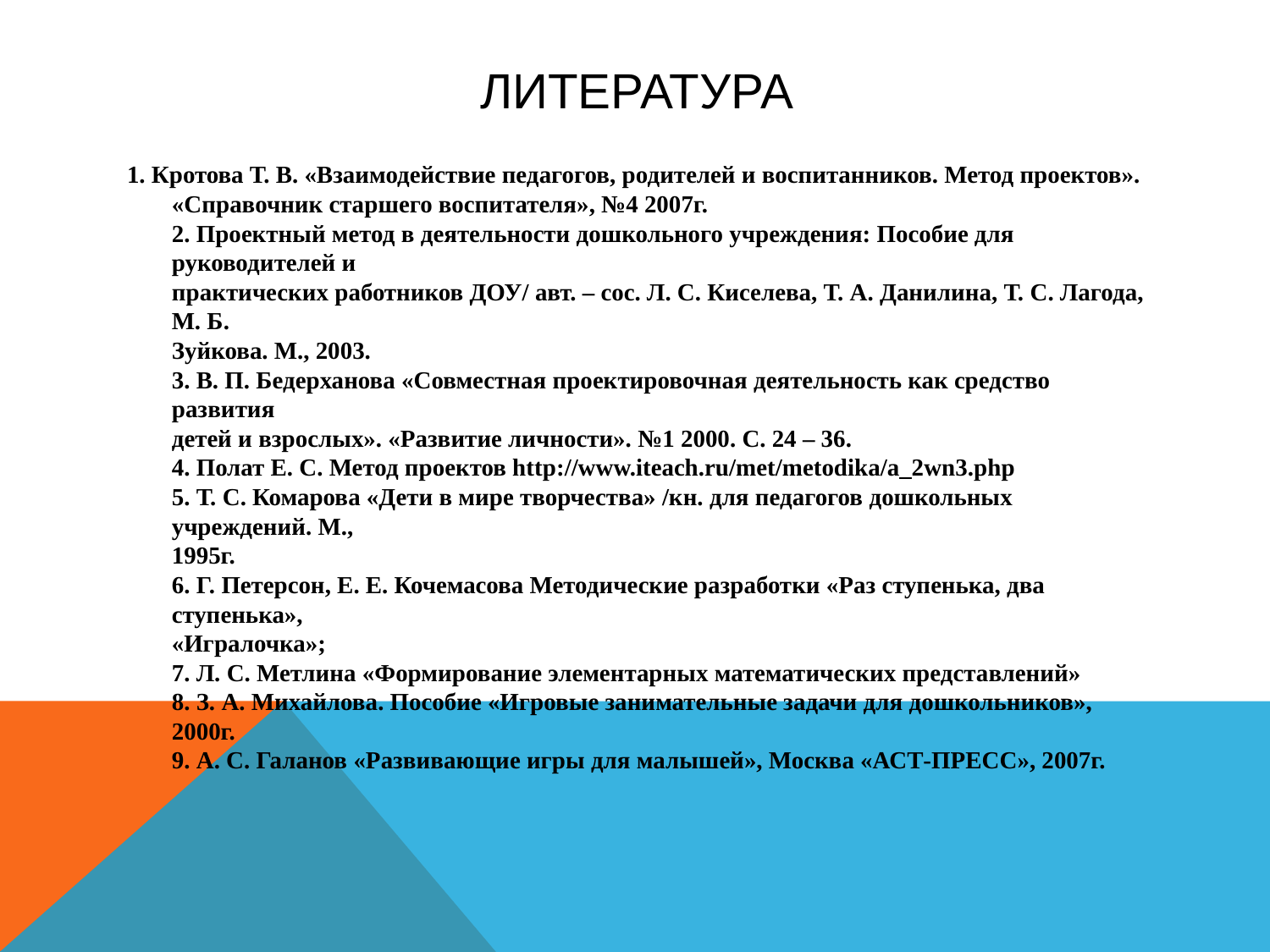

# литература
1. Кротова Т. В. «Взаимодействие педагогов, родителей и воспитанников. Метод проектов».
«Справочник старшего воспитателя», №4 2007г.
2. Проектный метод в деятельности дошкольного учреждения: Пособие для руководителей и
практических работников ДОУ/ авт. – сос. Л. С. Киселева, Т. А. Данилина, Т. С. Лагода, М. Б.
Зуйкова. М., 2003.
3. В. П. Бедерханова «Совместная проектировочная деятельность как средство развития
детей и взрослых». «Развитие личности». №1 2000. С. 24 – 36.
4. Полат Е. С. Метод проектов http://www.iteach.ru/met/metodika/a_2wn3.php
5. Т. С. Комарова «Дети в мире творчества» /кн. для педагогов дошкольных учреждений. М.,
1995г.
6. Г. Петерсон, Е. Е. Кочемасова Методические разработки «Раз ступенька, два ступенька»,
«Игралочка»;
7. Л. С. Метлина «Формирование элементарных математических представлений»
8. З. А. Михайлова. Пособие «Игровые занимательные задачи для дошкольников», 2000г.
9. А. С. Галанов «Развивающие игры для малышей», Москва «АСТ-ПРЕСС», 2007г.